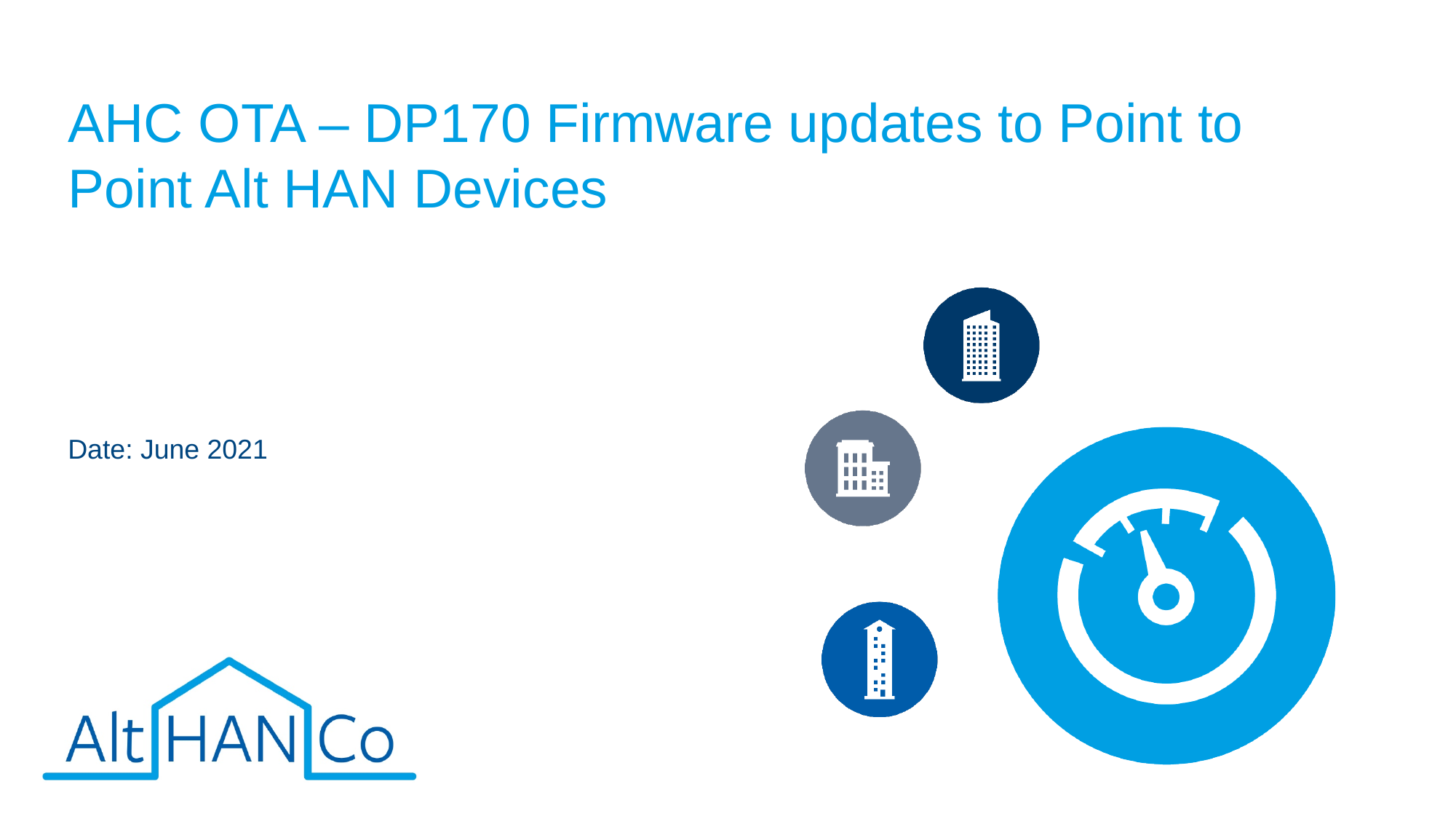

Conflict between SLA 8.1.2 and Requirement 159
# AHC OTA – DP170 Firmware updates to Point to Point Alt HAN Devices
Date: June 2021